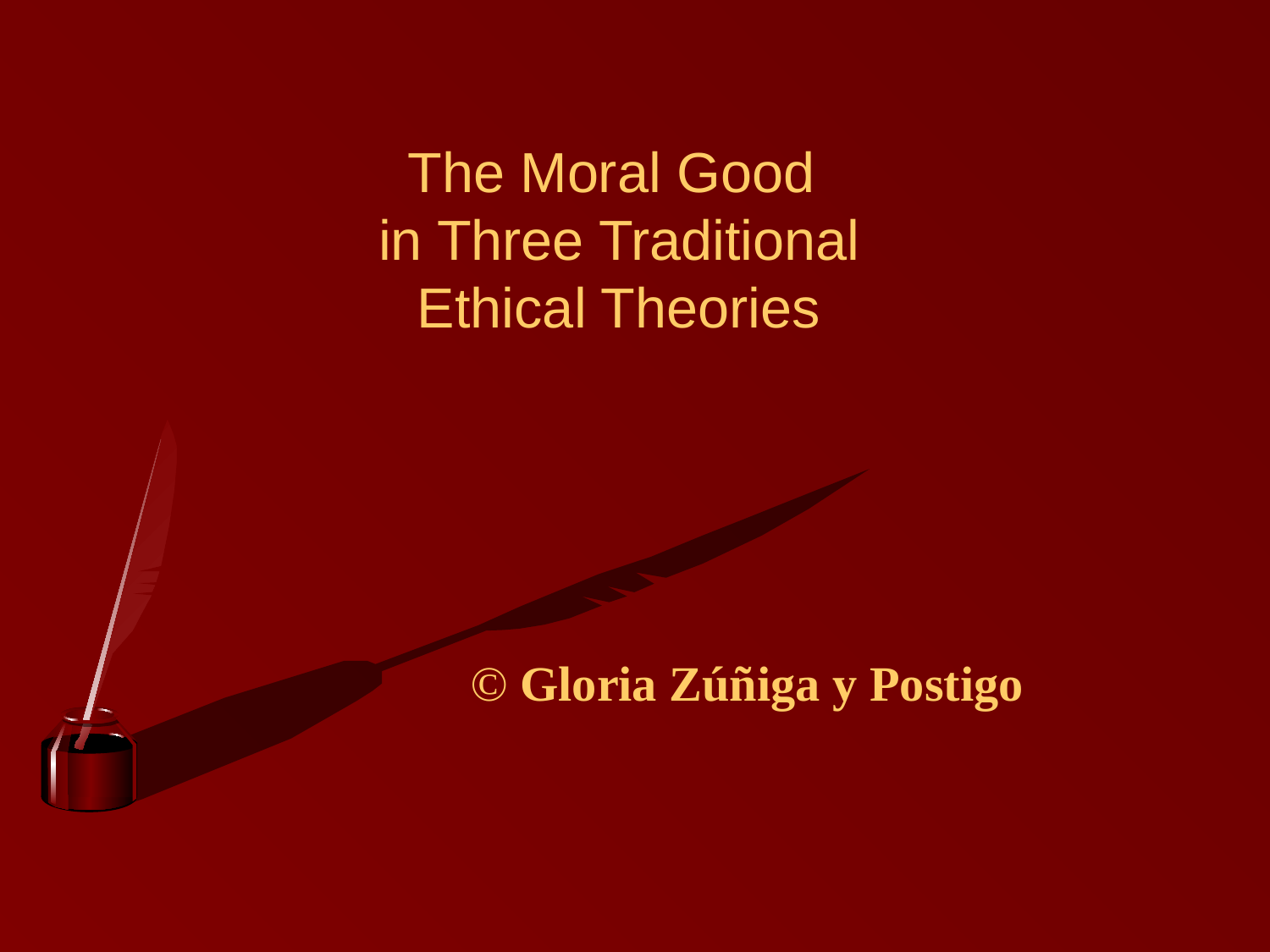

# The Moral Good in Three Traditional Ethical Theories
© Gloria Zúñiga y Postigo